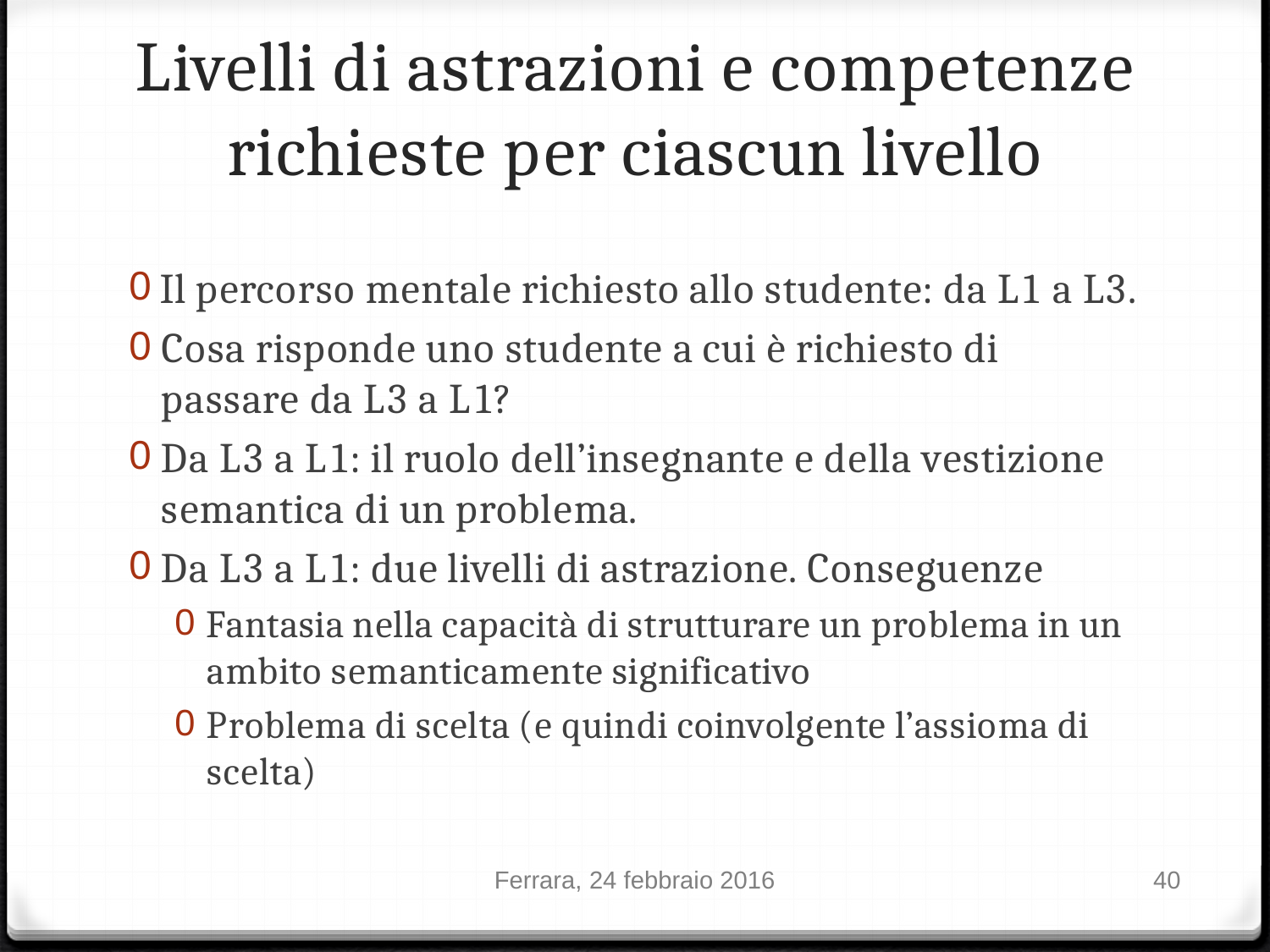

# Livelli di astrazioni e competenze richieste per ciascun livello
Il percorso mentale richiesto allo studente: da L1 a L3.
Cosa risponde uno studente a cui è richiesto di passare da L3 a L1?
Da L3 a L1: il ruolo dell’insegnante e della vestizione semantica di un problema.
Da L3 a L1: due livelli di astrazione. Conseguenze
Fantasia nella capacità di strutturare un problema in un ambito semanticamente significativo
Problema di scelta (e quindi coinvolgente l’assioma di scelta)
Ferrara, 24 febbraio 2016
40